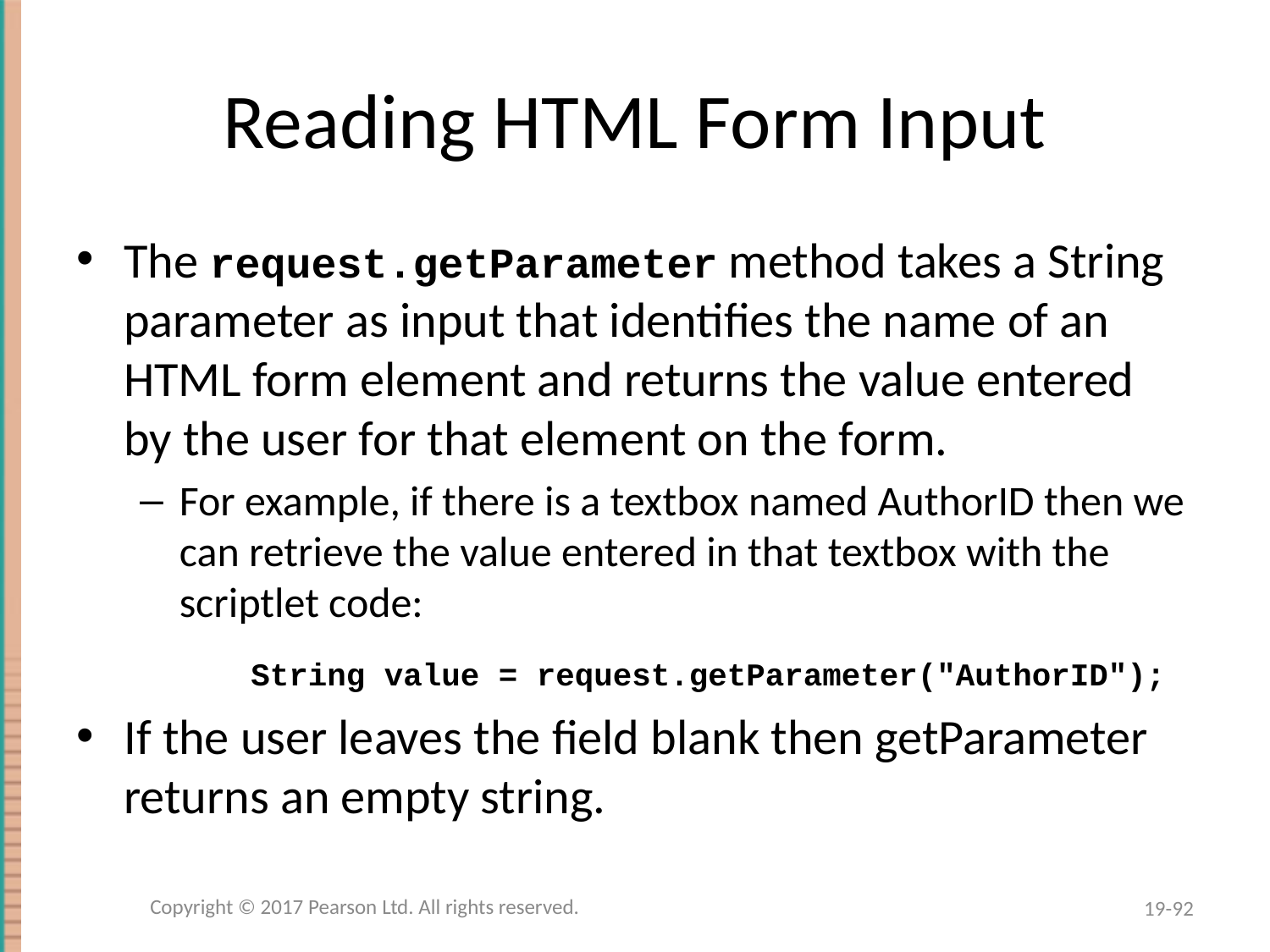

# Reading HTML Form Input
The request.getParameter method takes a String parameter as input that identifies the name of an HTML form element and returns the value entered by the user for that element on the form.
For example, if there is a textbox named AuthorID then we can retrieve the value entered in that textbox with the scriptlet code:
		String value = request.getParameter("AuthorID");
If the user leaves the field blank then getParameter returns an empty string.
Copyright © 2017 Pearson Ltd. All rights reserved.
19-92